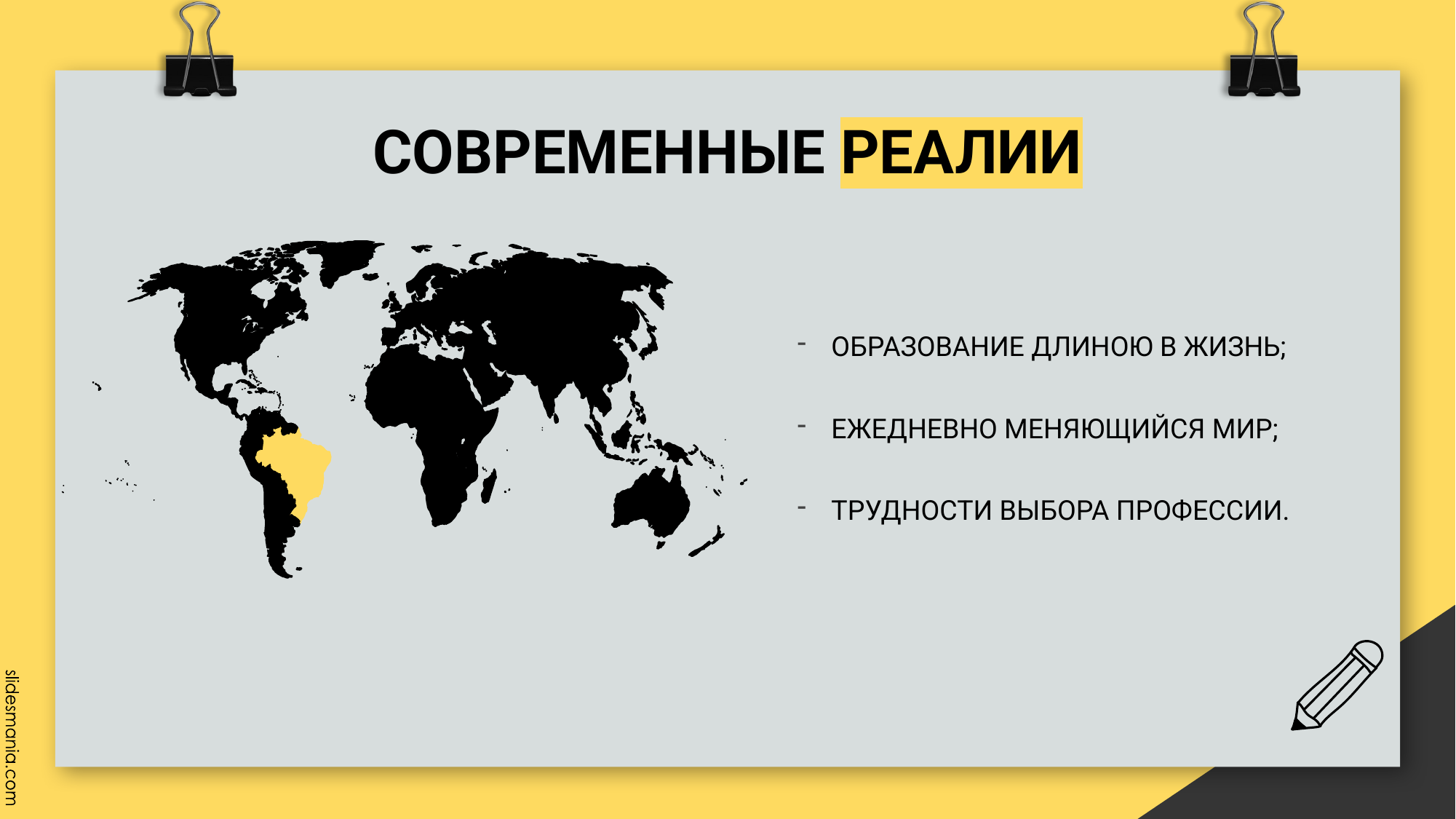

# СОВРЕМЕННЫЕ РЕАЛИИ

ОБРАЗОВАНИЕ ДЛИНОЮ В ЖИЗНЬ;
ЕЖЕДНЕВНО МЕНЯЮЩИЙСЯ МИР;
ТРУДНОСТИ ВЫБОРА ПРОФЕССИИ.